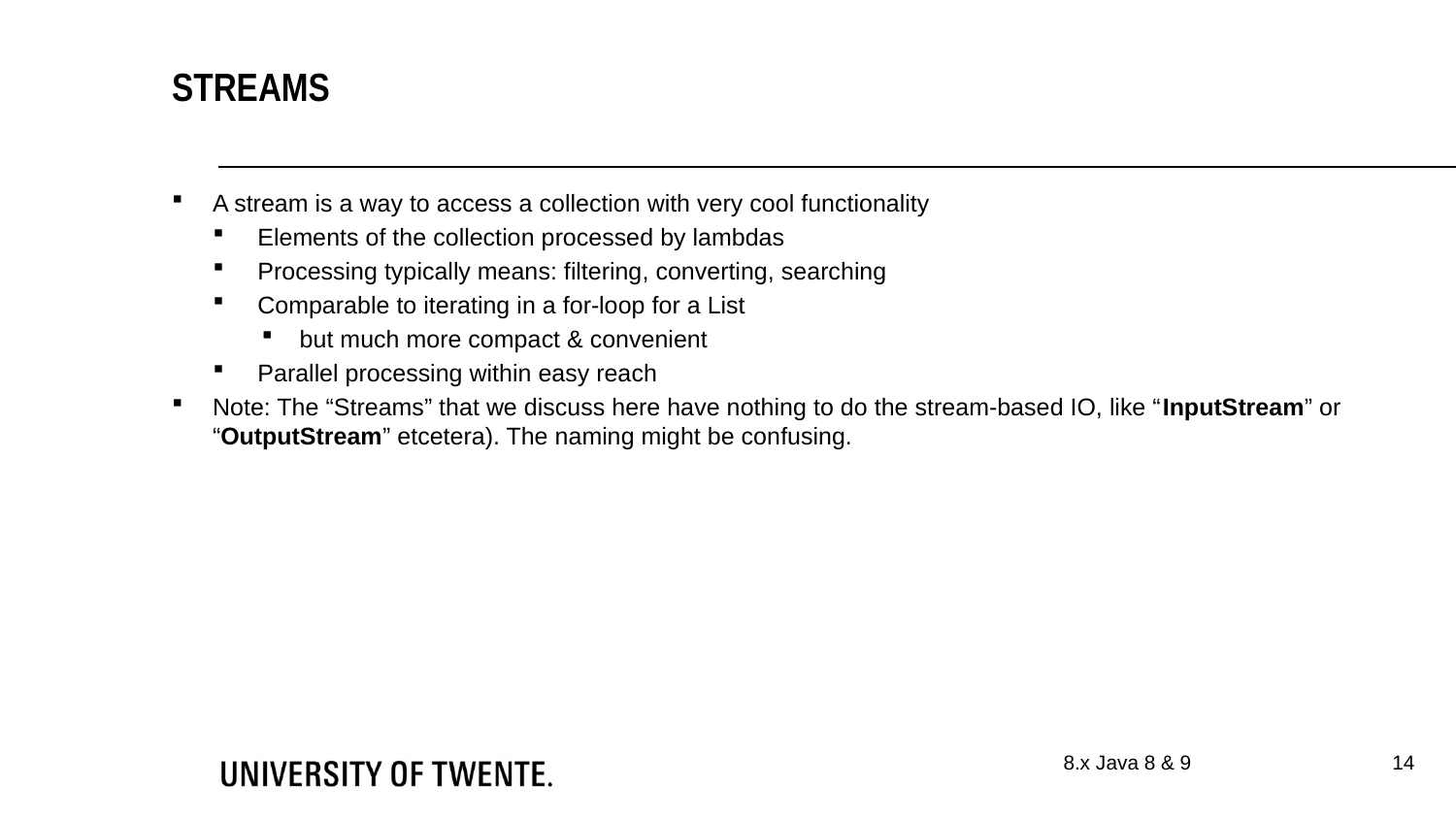

Streams
A stream is a way to access a collection with very cool functionality
Elements of the collection processed by lambdas
Processing typically means: filtering, converting, searching
Comparable to iterating in a for-loop for a List
but much more compact & convenient
Parallel processing within easy reach
Note: The “Streams” that we discuss here have nothing to do the stream-based IO, like “InputStream” or “OutputStream” etcetera). The naming might be confusing.
14
8.x Java 8 & 9